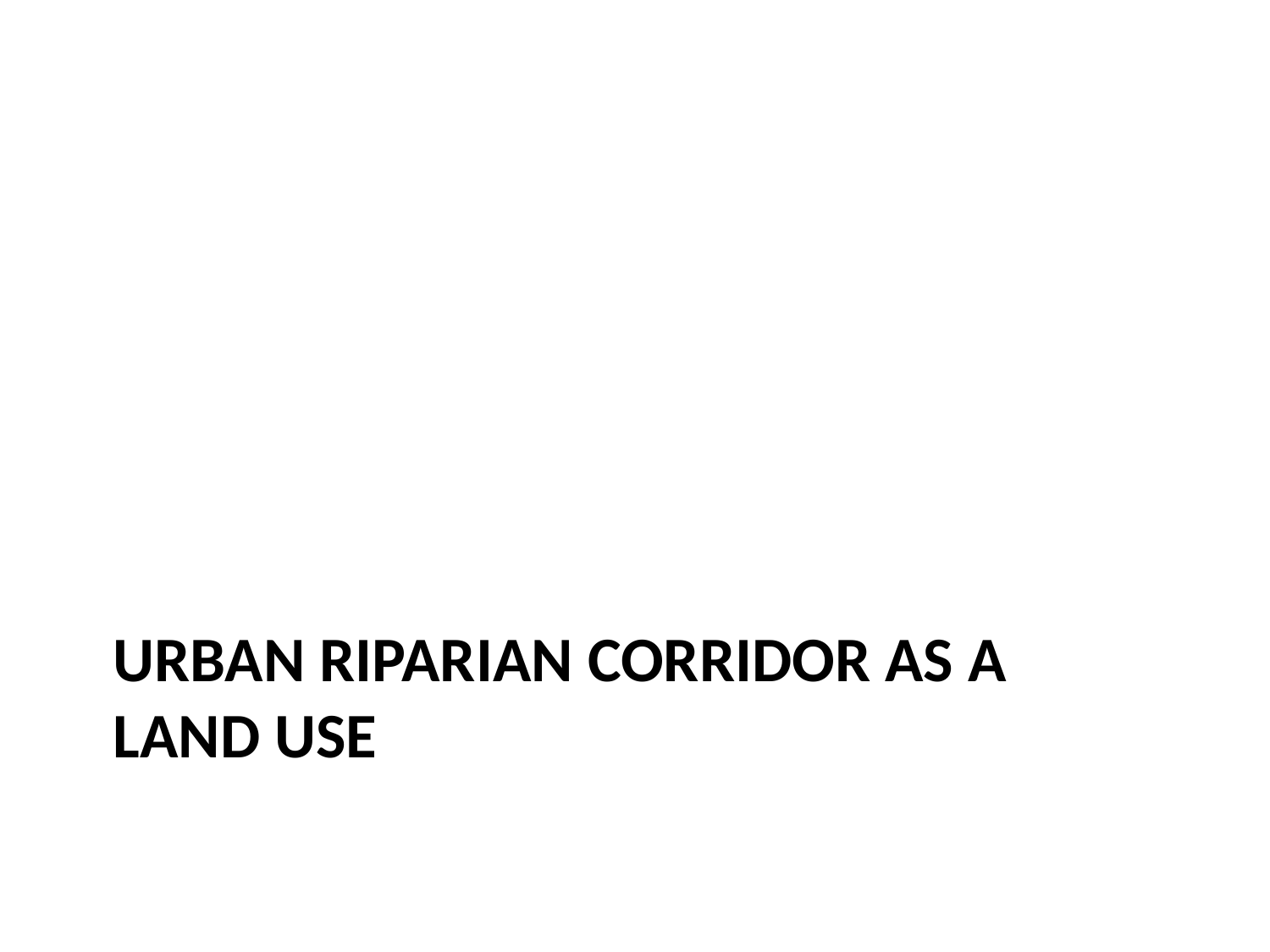

# Urban Riparian Corridor as a Land Use